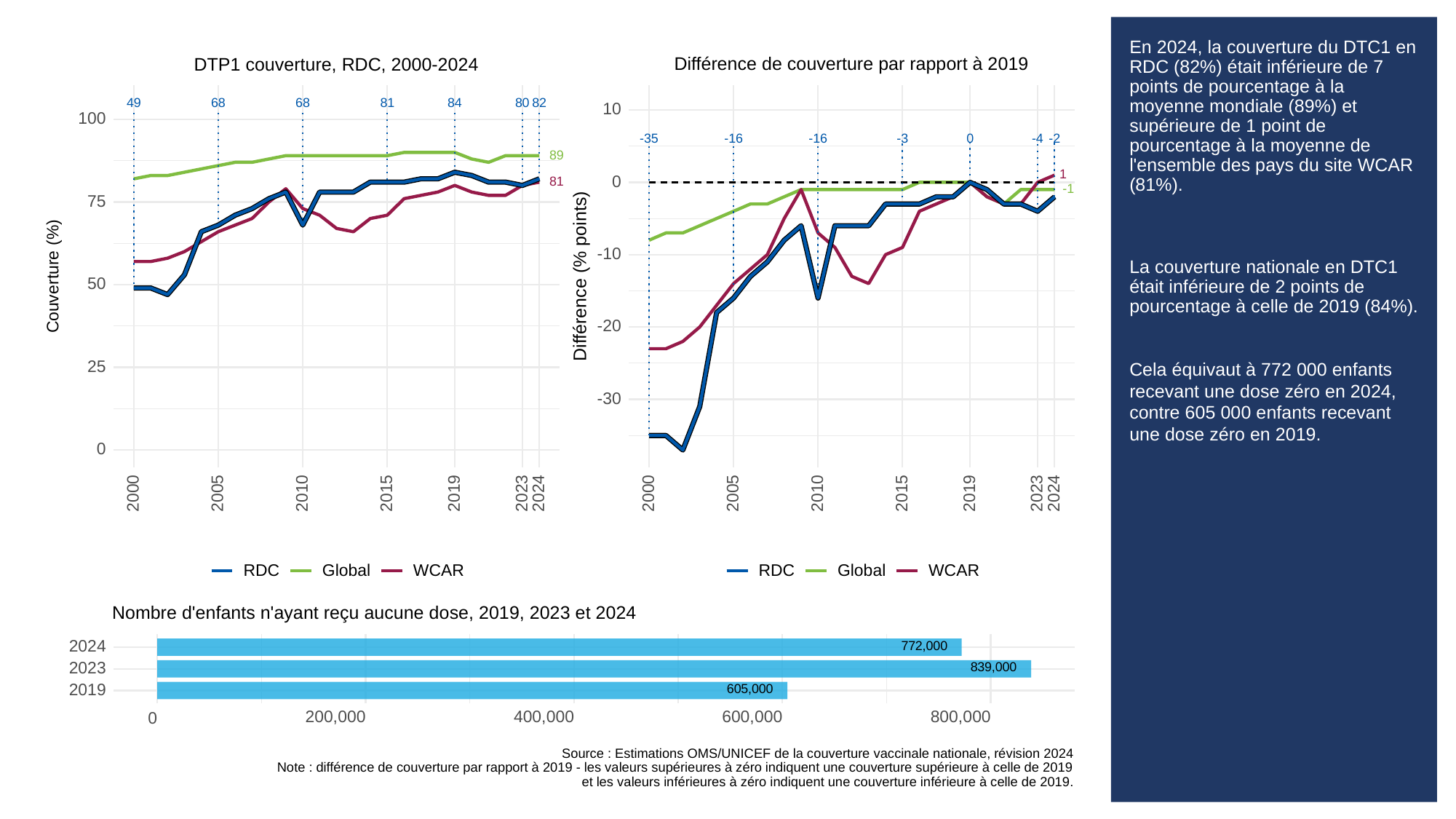

# En 2024, la couverture du DTC1 en RDC (82%) était inférieure de 7 points de pourcentage à la moyenne mondiale (89%) et supérieure de 1 point de pourcentage à la moyenne de l'ensemble des pays du site WCAR (81%).

La couverture nationale en DTC1 était inférieure de 2 points de pourcentage à celle de 2019 (84%).

Cela équivaut à 772 000 enfants recevant une dose zéro en 2024, contre 605 000 enfants recevant une dose zéro en 2019.

Différence de couverture par rapport à 2019
DTP1 couverture, RDC, 2000-2024

49
68
68
81
84
80
82
10

100

-35
-3
-16
-16
0
-2
-4

89

1

0
81

-1
75

-10

Différence (% points)
Couverture (%)
50

-20

25

-30

0

2023
2023
2000
2005
2010
2015
2019
2024
2000
2005
2010
2015
2019
2024
RDC
Global
WCAR
RDC
Global
WCAR

Nombre d'enfants n'ayant reçu aucune dose, 2019, 2023 et 2024

772,000
2024

839,000
2023

605,000
2019

200,000
400,000
600,000
800,000
0
Source : Estimations OMS/UNICEF de la couverture vaccinale nationale, révision 2024
Note : différence de couverture par rapport à 2019 - les valeurs supérieures à zéro indiquent une couverture supérieure à celle de 2019
et les valeurs inférieures à zéro indiquent une couverture inférieure à celle de 2019.